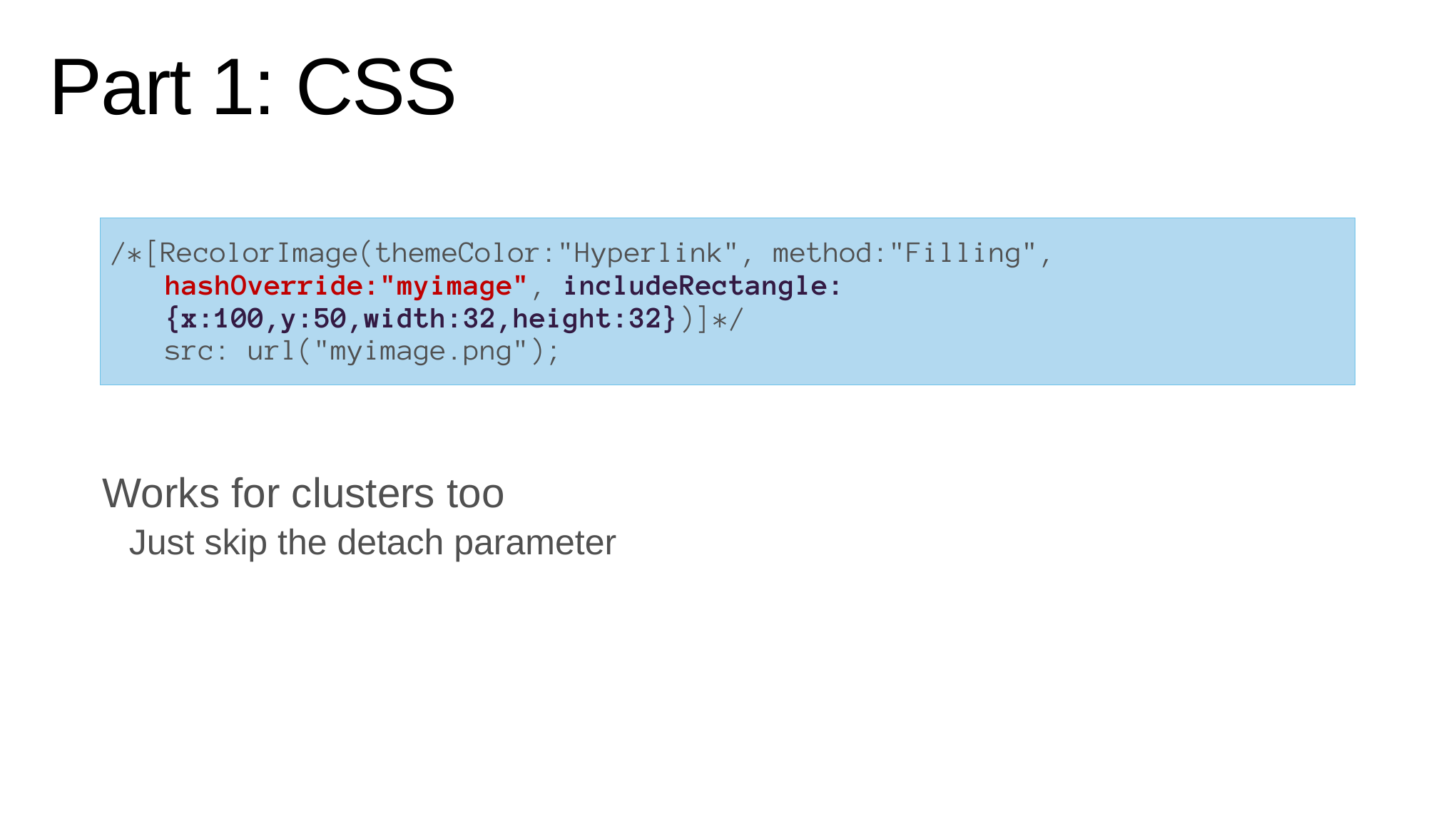

# Part 1: CSS
/*[RecolorImage(themeColor:"Hyperlink", method:"Filling", hashOverride:"myimage", includeRectangle:{x:100,y:50,width:32,height:32})]*/
src: url("myimage.png");
Works for clusters too
Just skip the detach parameter